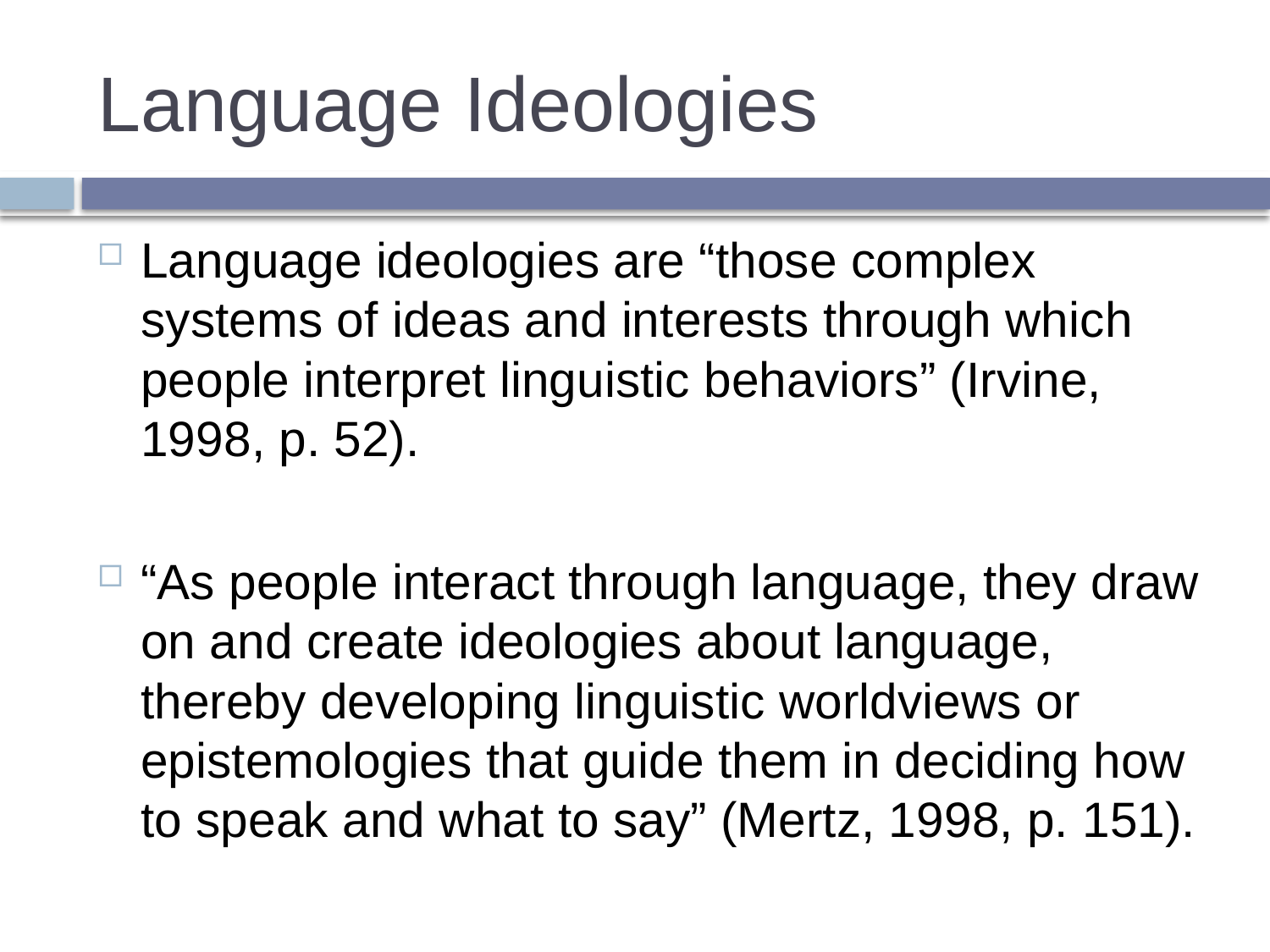

# Language Ideologies
Language ideologies are “those complex systems of ideas and interests through which people interpret linguistic behaviors” (Irvine, 1998, p. 52).

“As people interact through language, they draw on and create ideologies about language, thereby developing linguistic worldviews or epistemologies that guide them in deciding how to speak and what to say” (Mertz, 1998, p. 151).